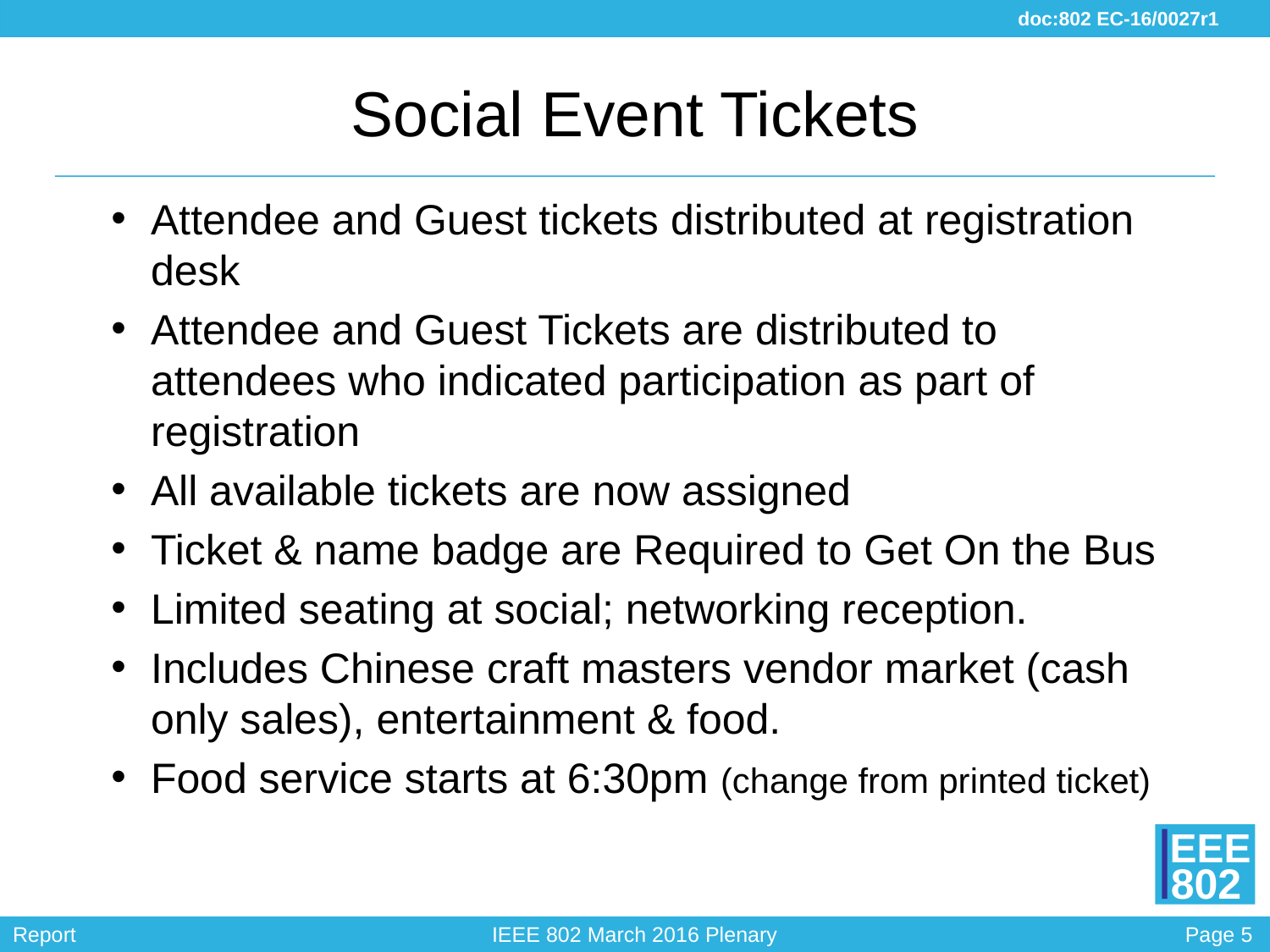

# Social Event Tickets
Attendee and Guest tickets distributed at registration desk
Attendee and Guest Tickets are distributed to attendees who indicated participation as part of registration
All available tickets are now assigned
Ticket & name badge are Required to Get On the Bus
Limited seating at social; networking reception.
Includes Chinese craft masters vendor market (cash only sales), entertainment & food.
Food service starts at 6:30pm (change from printed ticket)